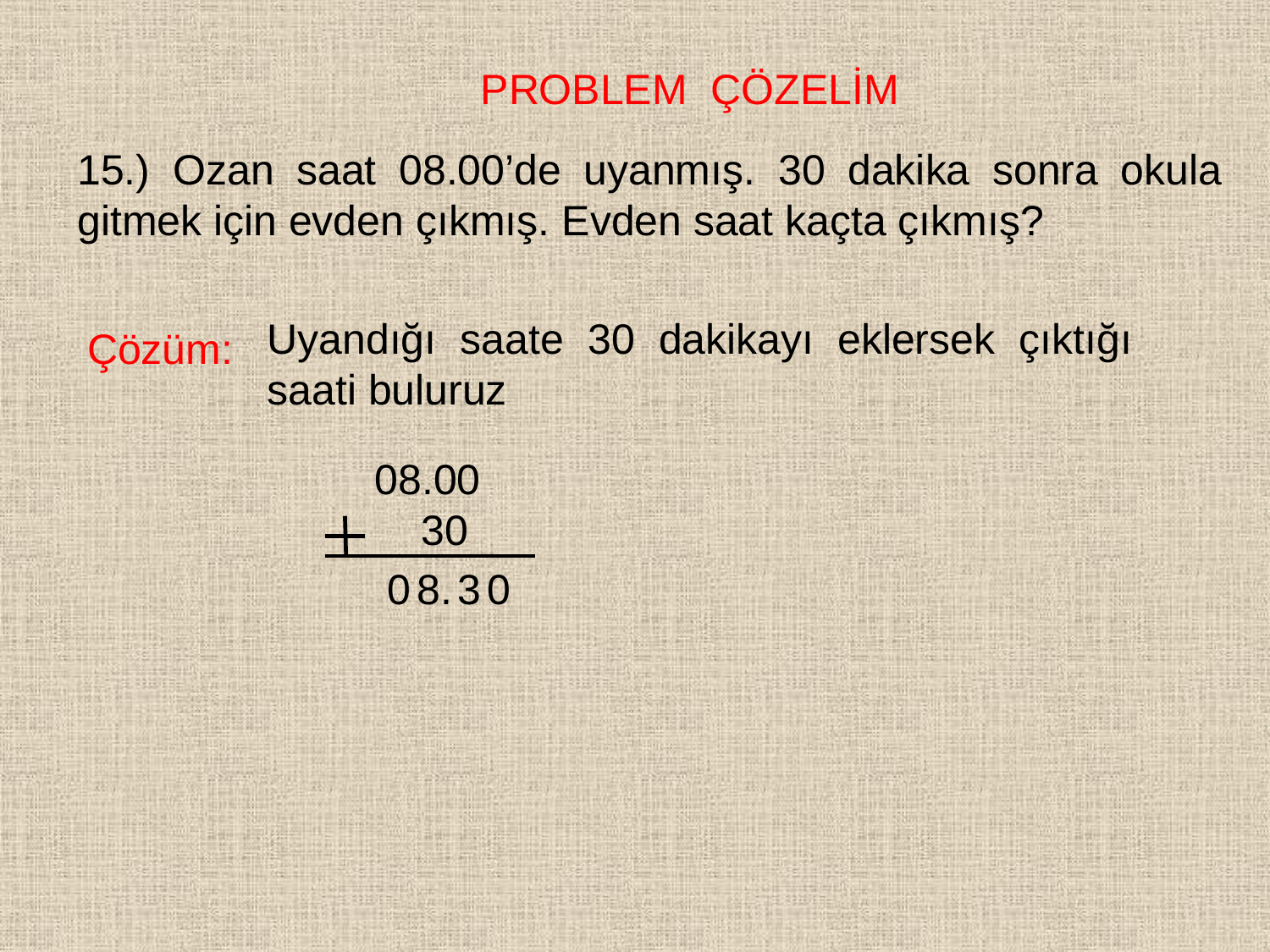

PROBLEM  ÇÖZELİM
15.) Ozan saat 08.00’de uyanmış. 30 dakika sonra okula gitmek için evden çıkmış. Evden saat kaçta çıkmış?
Uyandığı saate 30 dakikayı eklersek çıktığı saati buluruz
Çözüm:
    08.00
         30

0
8.
3
0